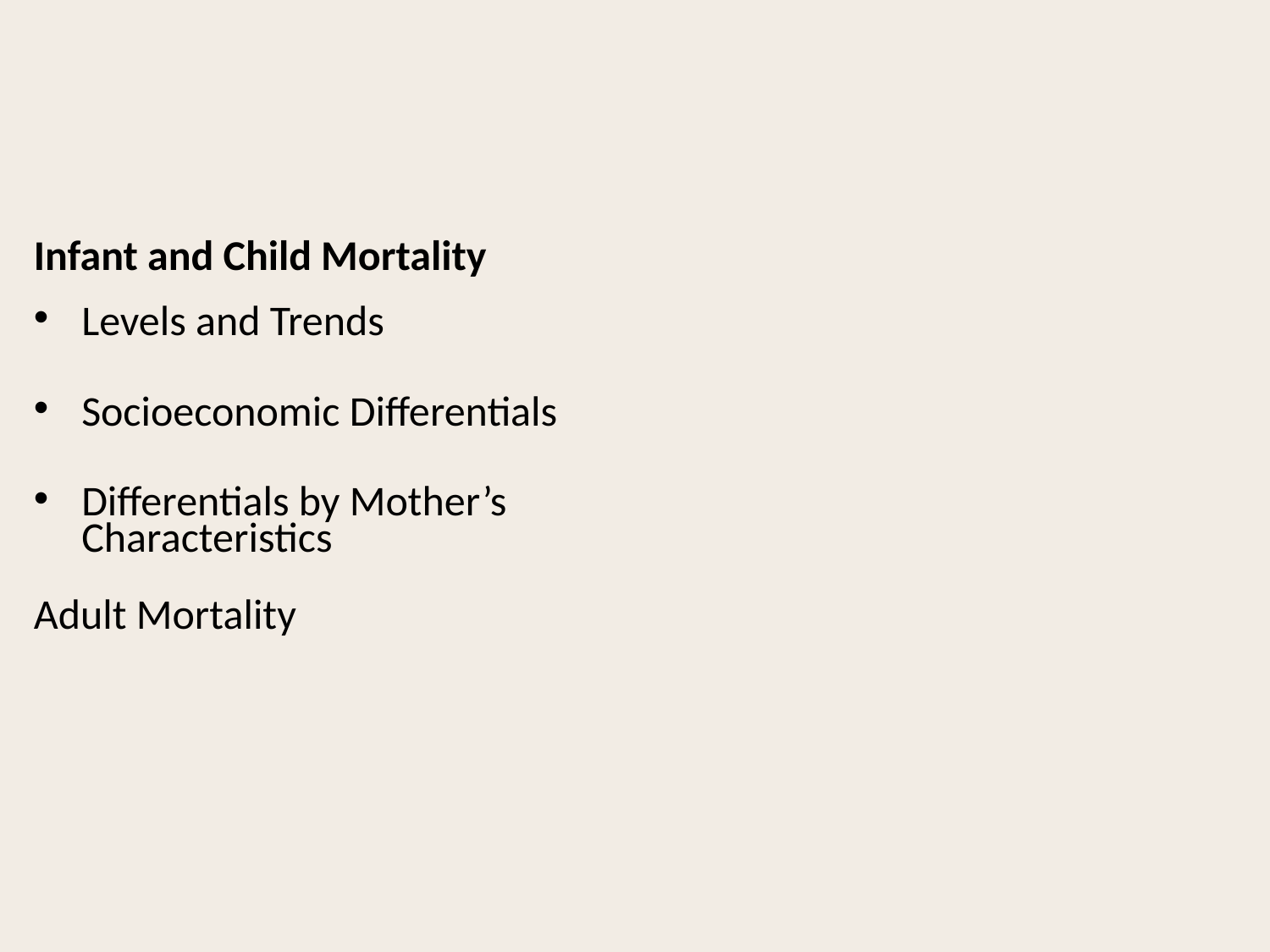

Infant and Child Mortality
Levels and Trends
Socioeconomic Differentials
Differentials by Mother’s Characteristics
Adult Mortality